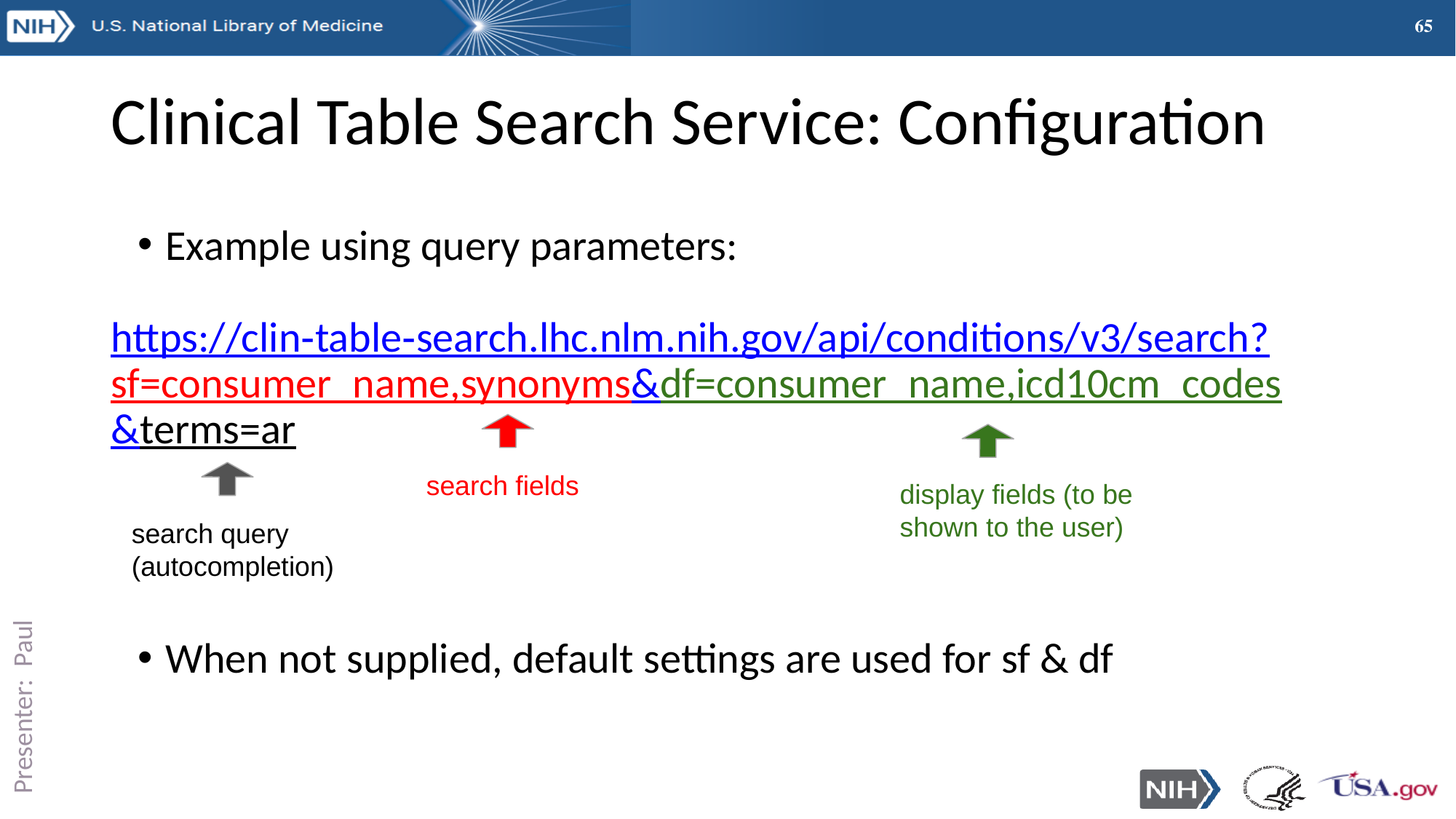

# Clinical Table Search Service: Configuration
Example using query parameters:

https://clin‑table‑search.lhc.nlm.nih.gov/api/conditions/v3/search?sf=consumer_name,synonyms&df=consumer_name,icd10cm_codes&terms=ar

When not supplied, default settings are used for sf & df

search fields

display fields (to be shown to the user)
search query (autocompletion)
Presenter:  Paul